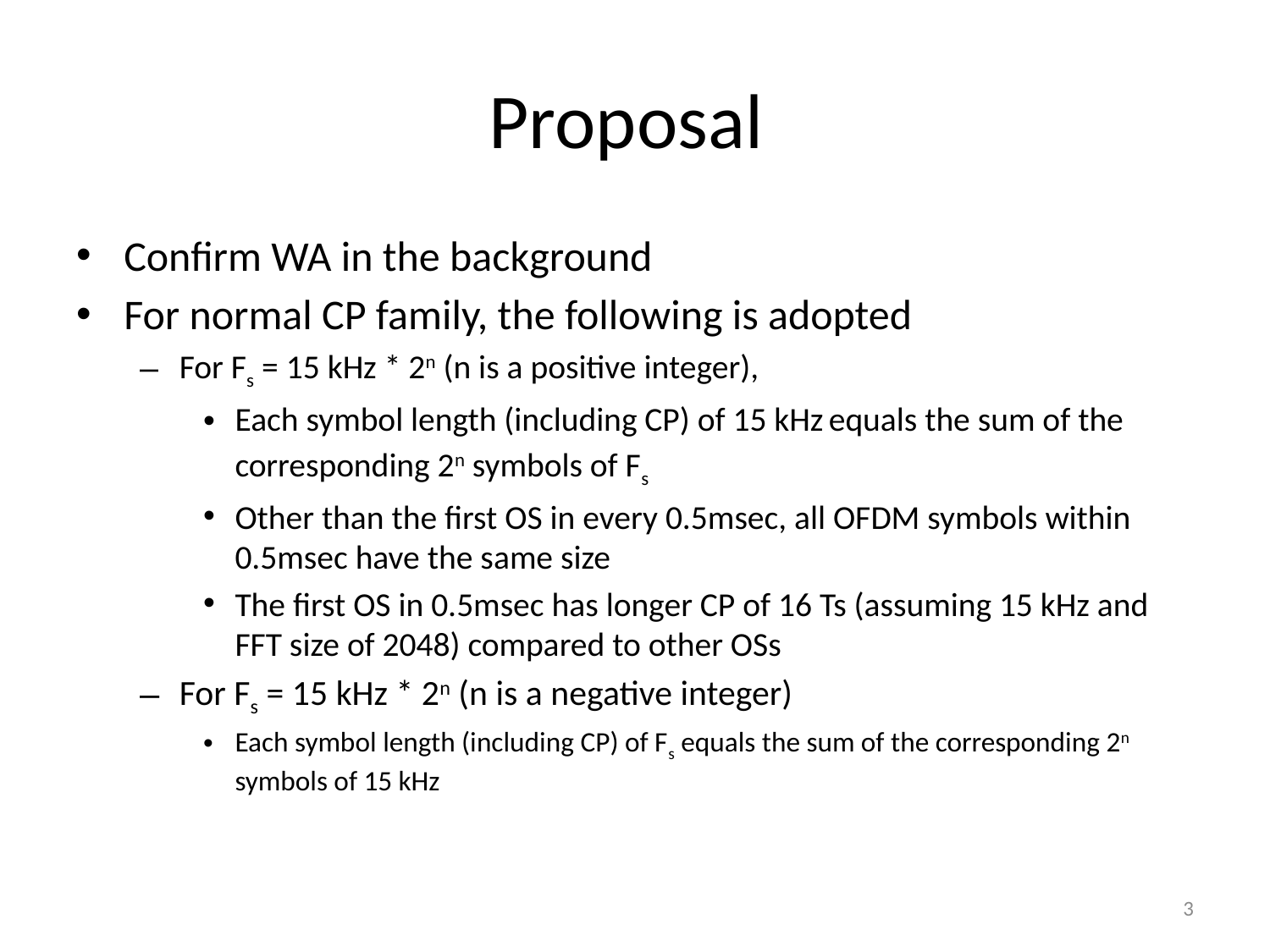

# Proposal
Confirm WA in the background
For normal CP family, the following is adopted
For Fs = 15 kHz * 2n (n is a positive integer),
Each symbol length (including CP) of 15 kHz equals the sum of the corresponding 2n symbols of Fs
Other than the first OS in every 0.5msec, all OFDM symbols within 0.5msec have the same size
The first OS in 0.5msec has longer CP of 16 Ts (assuming 15 kHz and FFT size of 2048) compared to other OSs
For Fs = 15 kHz * 2n (n is a negative integer)
Each symbol length (including CP) of Fs equals the sum of the corresponding 2n symbols of 15 kHz

3